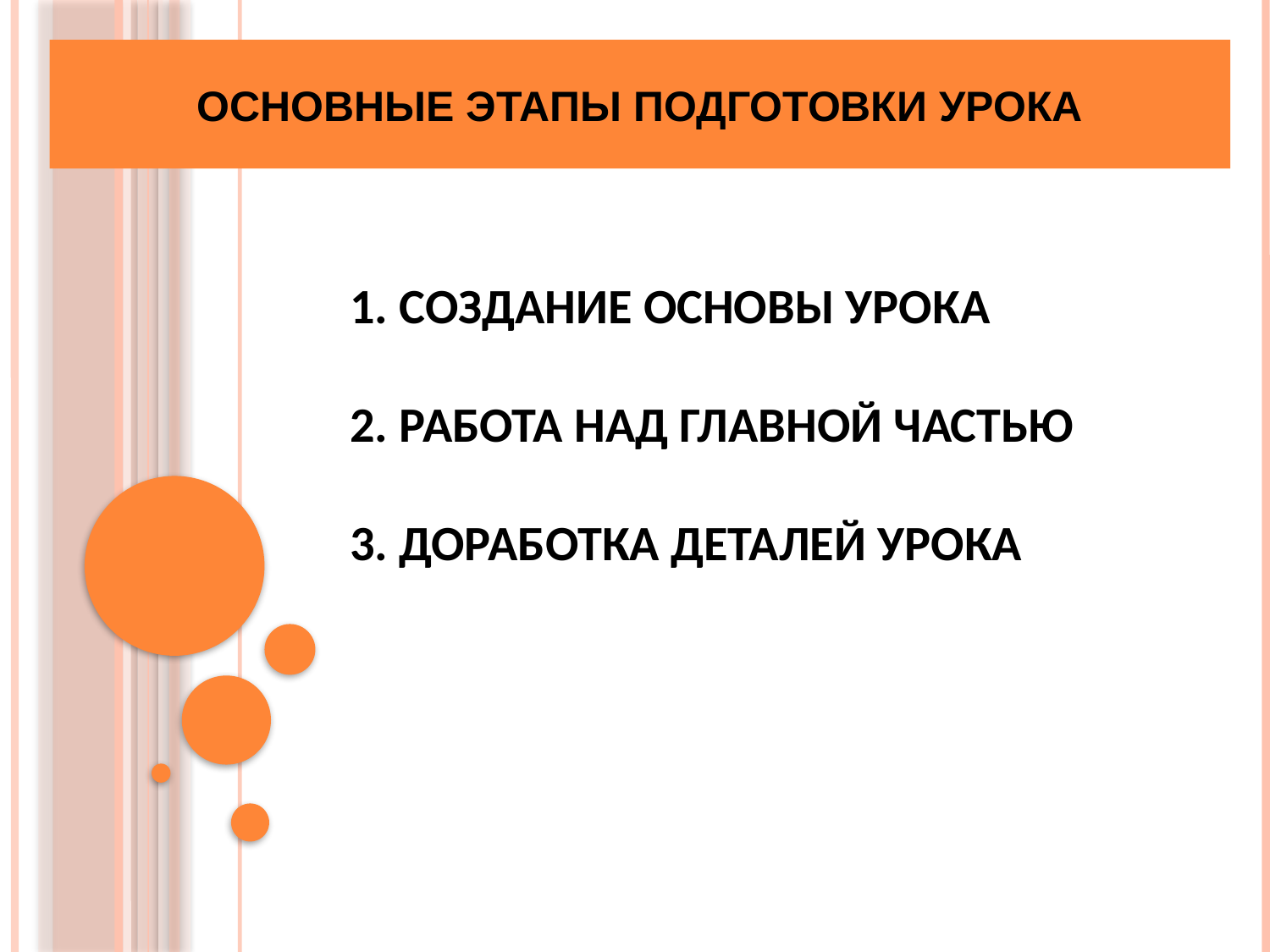

# ОСНОВНЫЕ ЭТАПЫ ПОДГОТОВКИ УРОКА
1. СОЗДАНИЕ ОСНОВЫ УРОКА

2. РАБОТА НАД ГЛАВНОЙ ЧАСТЬЮ

3. ДОРАБОТКА ДЕТАЛЕЙ УРОКА